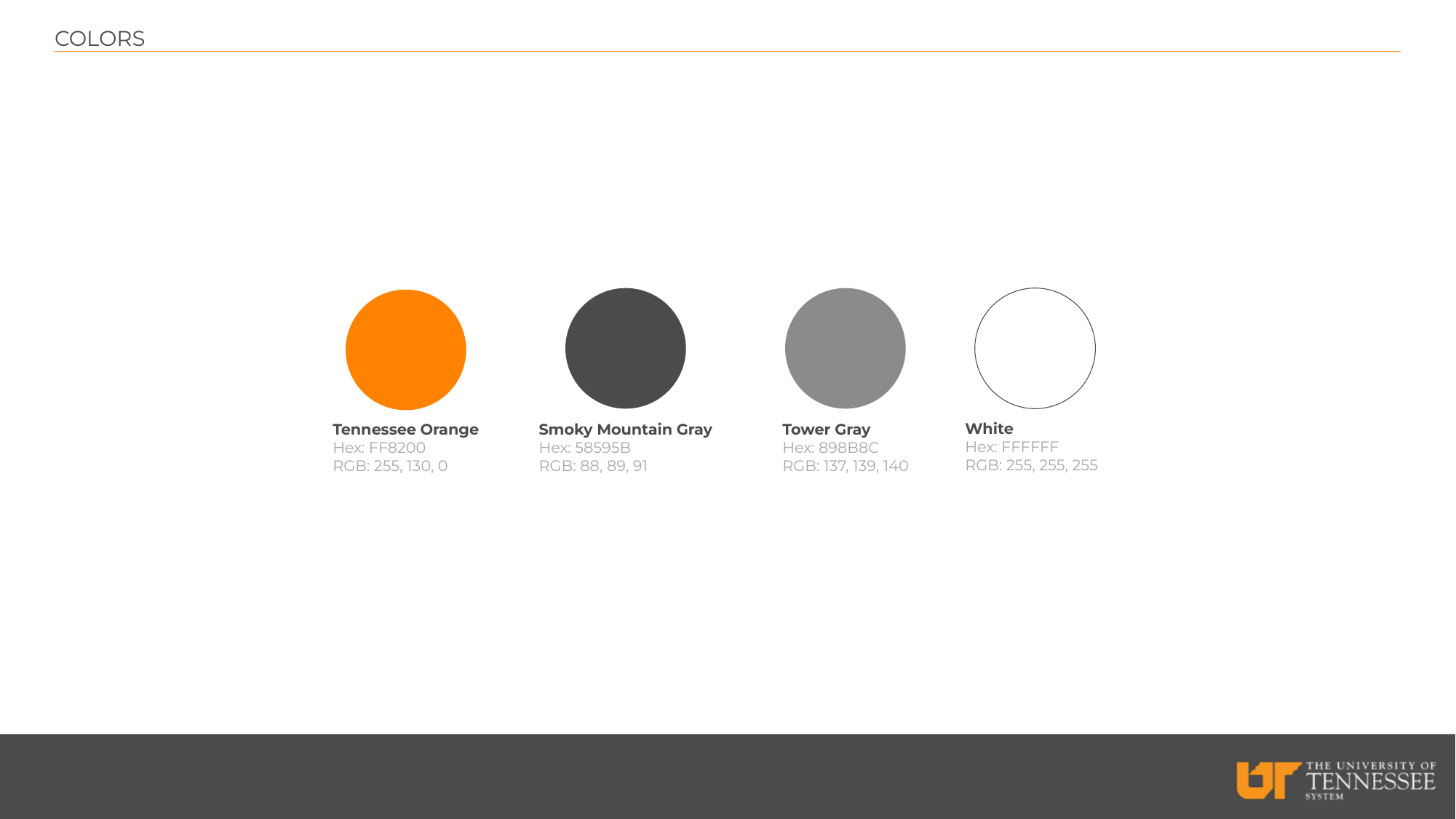

COLORS

White
Hex: FFFFFF
RGB: 255, 255, 255

Tennessee Orange
Hex: FF8200
RGB: 255, 130, 0
Smoky Mountain Gray
Hex: 58595B
RGB: 88, 89, 91
Tower Gray
Hex: 898B8C
RGB: 137, 139, 140